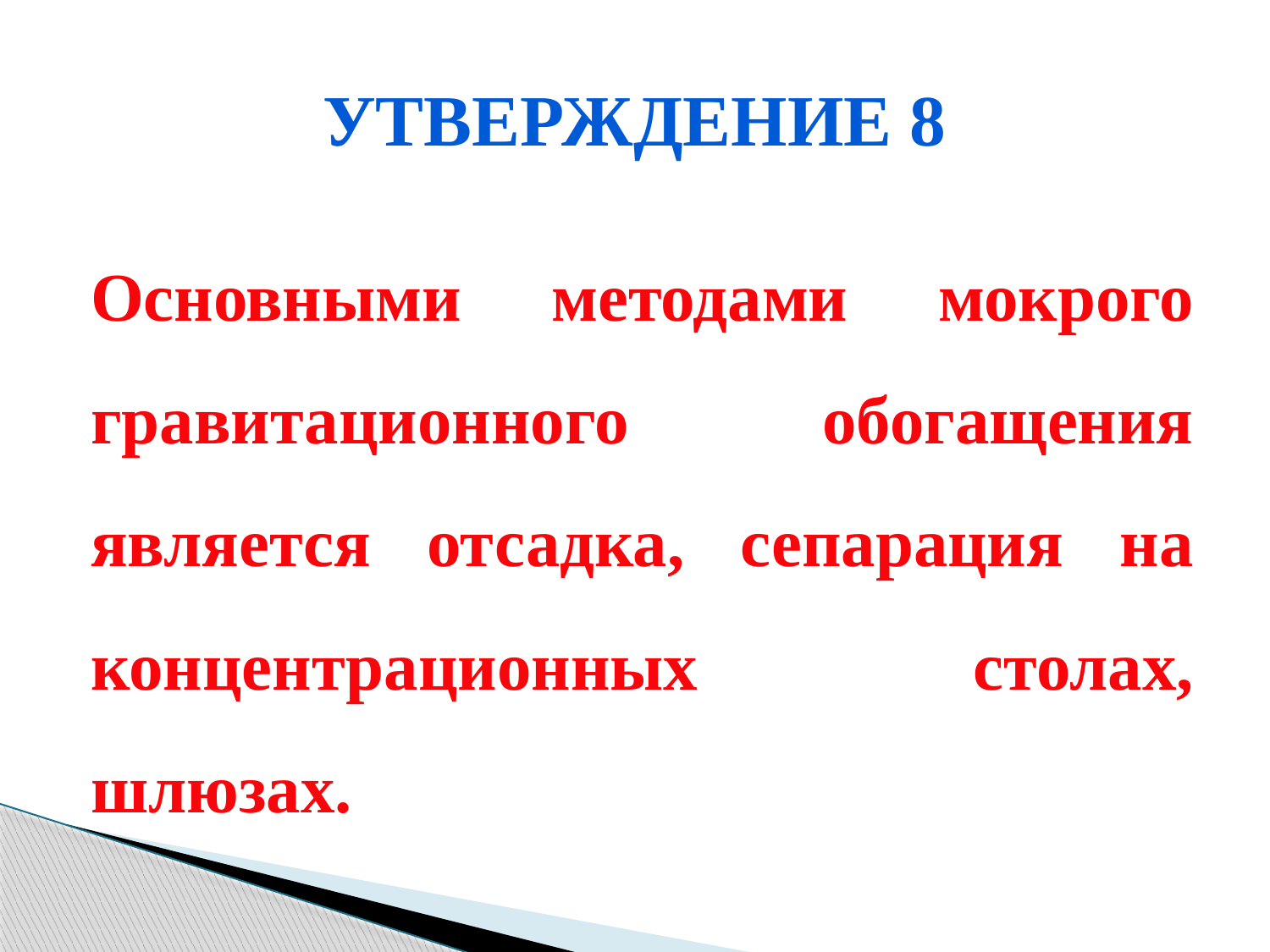

# Утверждение 8
Основными методами мокрого гравитационного обогащения является отсадка, сепарация на концентрационных столах, шлюзах.